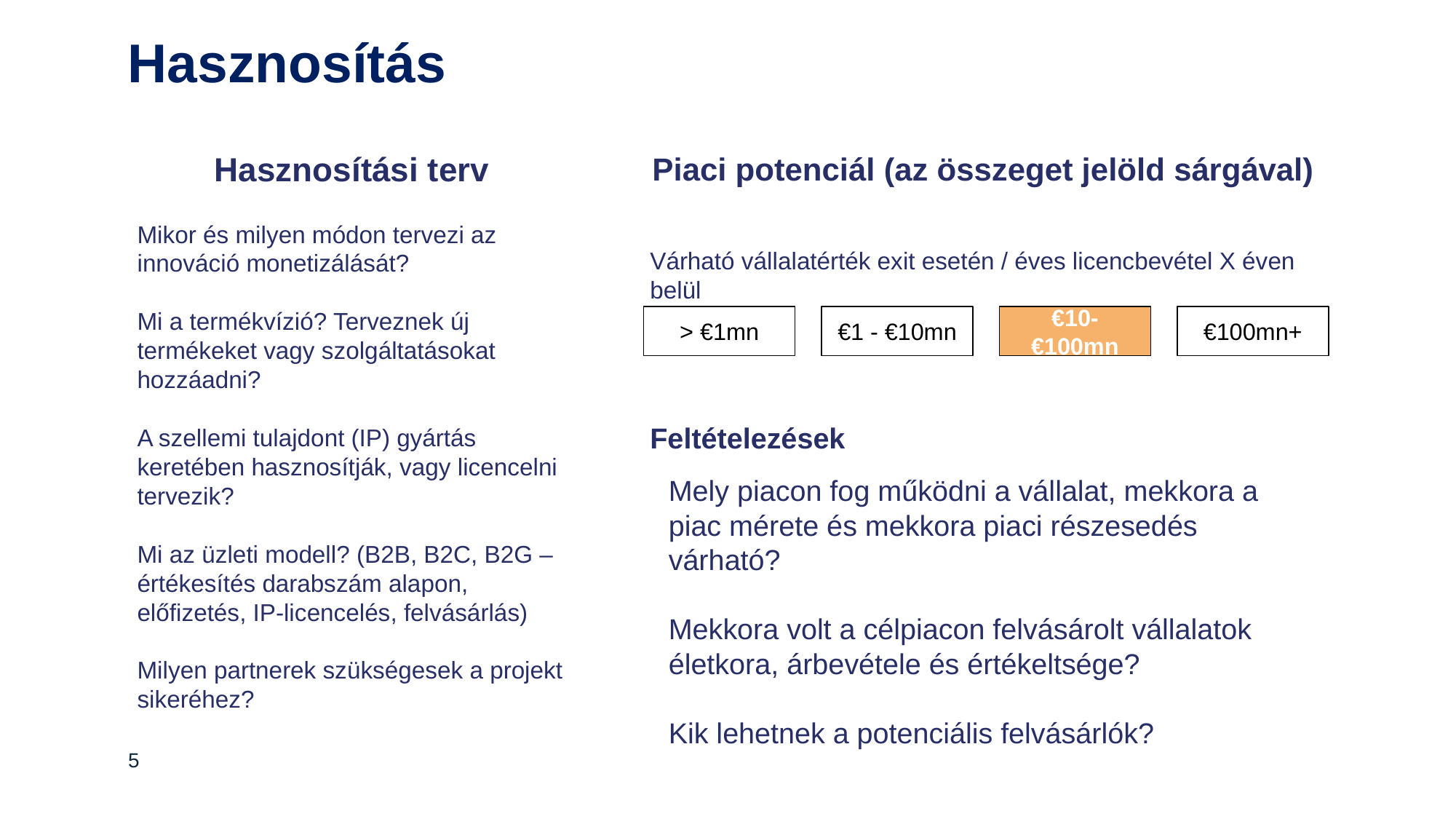

Hasznosítás
Hasznosítási terv

Mikor és milyen módon tervezi az innováció monetizálását?

Mi a termékvízió? Terveznek új termékeket vagy szolgáltatásokat hozzáadni?

A szellemi tulajdont (IP) gyártás keretében hasznosítják, vagy licencelni tervezik?

Mi az üzleti modell? (B2B, B2C, B2G – értékesítés darabszám alapon, előfizetés, IP-licencelés, felvásárlás)

Milyen partnerek szükségesek a projekt sikeréhez?

Piaci potenciál (az összeget jelöld sárgával)

Várható vállalatérték exit esetén / éves licencbevétel X éven belül

Feltételezések
Mely piacon fog működni a vállalat, mekkora a piac mérete és mekkora piaci részesedés várható?

Mekkora volt a célpiacon felvásárolt vállalatok életkora, árbevétele és értékeltsége?

Kik lehetnek a potenciális felvásárlók?

> €1mn
€1 - €10mn
€10- €100mn
€100mn+
5